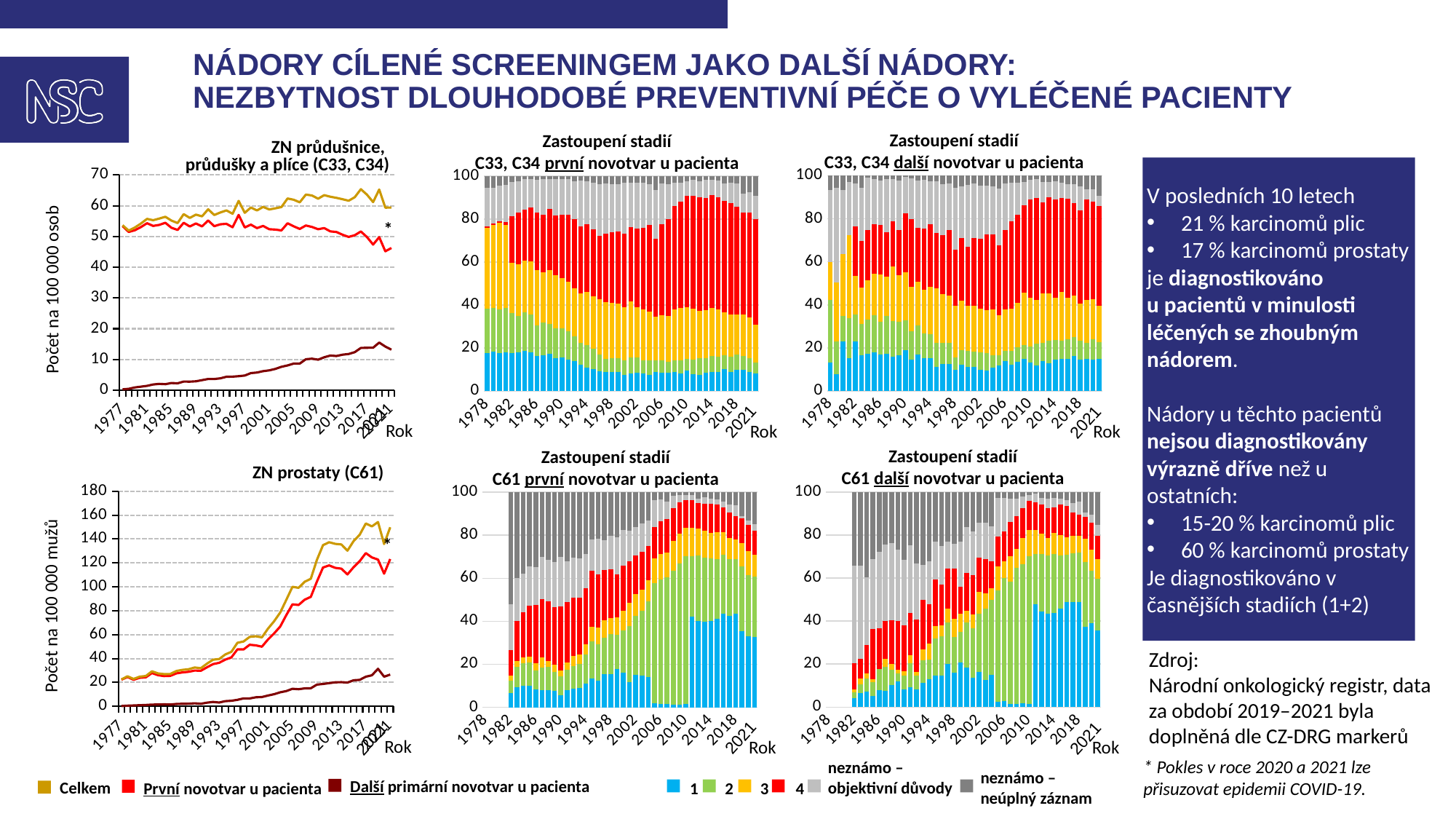

# nádory cílené screeningem jako další nádory: nezbytnost dlouhodobé preventivní péče o vyléčené pacienty
Zastoupení stadií
C33, C34 další novotvar u pacienta
Zastoupení stadií
C33, C34 první novotvar u pacienta

ZN průdušnice,
průdušky a plíce (C33, C34)

### Chart

| Category | první | další | elkem |
|---|---|---|---|
| 1977 | 53.381325 | 0.2741018 | 53.655426 |
| 1978 | 51.475254 | 0.4382116 | 51.913465 |
| 1979 | 52.027648 | 0.8821532 | 52.909802 |
| 1980 | 53.058359 | 1.1416642 | 54.200023 |
| 1981 | 54.324286 | 1.406611 | 55.730897 |
| 1982 | 53.443471 | 1.8505625 | 55.294033 |
| 1983 | 53.774135 | 2.0529653 | 55.8271 |
| 1984 | 54.46153 | 1.9547315 | 56.416261 |
| 1985 | 52.841615 | 2.3306788 | 55.172294 |
| 1986 | 52.135904 | 2.233153 | 54.369057 |
| 1987 | 54.460242 | 2.8022481 | 57.26249 |
| 1988 | 53.261962 | 2.7809001 | 56.042862 |
| 1989 | 54.235289 | 2.8854718 | 57.12076 |
| 1990 | 53.287065 | 3.2616856 | 56.548751 |
| 1991 | 55.205893 | 3.6377104 | 58.843604 |
| 1992 | 53.354361 | 3.6344933 | 56.988854 |
| 1993 | 53.965851 | 3.8526294 | 57.818481 |
| 1994 | 54.120669 | 4.3633217 | 58.48399 |
| 1995 | 52.997074 | 4.3946432 | 57.391717 |
| 1996 | 57.012106 | 4.5563152 | 61.568421 |
| 1997 | 52.93274 | 4.7653053 | 57.698045 |
| 1998 | 53.861396 | 5.556126 | 59.417522 |
| 1999 | 52.728911 | 5.7377457 | 58.466657 |
| 2000 | 53.443645 | 6.1815509 | 59.625196 |
| 2001 | 52.356216 | 6.4357164 | 58.791932 |
| 2002 | 52.250937 | 6.9112403 | 59.162177 |
| 2003 | 51.97198 | 7.6066119 | 59.578592 |
| 2004 | 54.306278 | 8.0533575 | 62.359636 |
| 2005 | 53.312009 | 8.6475674 | 61.959576 |
| 2006 | 52.461145 | 8.6493681 | 61.110513 |
| 2007 | 53.571313 | 10.065207 | 63.63652 |
| 2008 | 53.098404 | 10.239996 | 63.3384 |
| 2009 | 52.366241 | 9.9223256 | 62.288567 |
| 2010 | 52.741939 | 10.706224 | 63.448163 |
| 2011 | 51.663994 | 11.260712 | 62.924706 |
| 2012 | 51.459252 | 11.113981 | 62.573233 |
| 2013 | 50.57694 | 11.5406 | 62.117539 |
| 2014 | 49.853759 | 11.772214 | 61.625974 |
| 2015 | 50.412873 | 12.368464 | 62.781338 |
| 2016 | 51.631362 | 13.743123 | 65.374485 |
| 2017 | 49.794486 | 13.796652 | 63.591137 |
| 2018 | 47.372448 | 13.805201 | 61.177649 |
| 2019 | 49.787597 | 15.493015 | 65.280612 |
| 2020 | 45.1862613 | 14.1867104 | 59.3729717 |
| 2021 | 46.26292 | 13.16084 | 59.42376 |

### Chart

| Category | 1 | 2 | 3 | 4 | X | Y |
|---|---|---|---|---|---|---|
| 1978 | 13.333333 | 28.888889 | 17.777778 | 0.0 | 33.333333 | 6.6666667 |
| 1979 | 7.6923077 | 15.384615 | 27.472527 | 0.0 | 43.956044 | 5.4945055 |
| 1980 | 22.881356 | 11.864407 | 28.813559 | 0.0 | 29.661017 | 6.779661 |
| 1981 | 15.172414 | 18.62069 | 38.62069 | 0.0 | 24.827586 | 2.7586207 |
| 1982 | 23.036649 | 12.565445 | 17.801047 | 23.036649 | 19.895288 | 3.6649215 |
| 1983 | 16.509434 | 14.622642 | 16.981132 | 21.698113 | 24.528302 | 5.6603774 |
| 1984 | 17.326733 | 15.841584 | 18.316832 | 23.267327 | 24.257426 | 0.990099 |
| 1985 | 17.842324 | 17.427386 | 19.087137 | 23.236515 | 20.746888 | 1.659751 |
| 1986 | 16.883117 | 15.151515 | 22.077922 | 22.943723 | 20.779221 | 2.1645022 |
| 1987 | 17.241379 | 17.586207 | 18.275862 | 20.689655 | 24.827586 | 1.3793103 |
| 1988 | 15.972222 | 16.666667 | 25.347222 | 20.833333 | 19.791667 | 1.3888889 |
| 1989 | 16.722408 | 15.384615 | 21.73913 | 21.070234 | 22.742475 | 2.3411371 |
| 1990 | 18.934911 | 13.905325 | 22.189349 | 27.514793 | 16.863905 | 0.591716 |
| 1991 | 14.4 | 13.333333 | 20.533333 | 31.733333 | 18.666667 | 1.3333333 |
| 1992 | 17.066667 | 13.333333 | 20.266667 | 25.066667 | 22.133333 | 2.1333333 |
| 1993 | 15.326633 | 11.306533 | 20.351759 | 28.643216 | 22.361809 | 2.0100503 |
| 1994 | 15.077605 | 11.308204 | 21.95122 | 29.046563 | 19.955654 | 2.6607539 |
| 1995 | 11.013216 | 11.453744 | 25.110132 | 25.770925 | 24.008811 | 2.6431718 |
| 1996 | 12.553191 | 9.787234 | 22.765957 | 27.446809 | 23.404255 | 4.0425532 |
| 1997 | 12.423625 | 9.7759674 | 21.995927 | 30.549898 | 21.792261 | 3.4623218 |
| 1998 | 9.965035 | 5.7692308 | 23.951049 | 25.874126 | 28.846154 | 5.5944056 |
| 1999 | 12.033898 | 6.9491525 | 23.050847 | 29.152542 | 23.728814 | 5.0847458 |
| 2000 | 11.181102 | 7.5590551 | 20.944882 | 27.244094 | 28.818898 | 4.2519685 |
| 2001 | 11.246201 | 7.1428571 | 21.12462 | 31.458967 | 25.531915 | 3.4954407 |
| 2002 | 9.787234 | 8.0851064 | 20.283688 | 32.624113 | 24.680851 | 4.5390071 |
| 2003 | 9.5360825 | 8.1185567 | 19.974227 | 35.180412 | 22.680412 | 4.5103093 |
| 2004 | 10.705596 | 5.7177616 | 21.532847 | 34.793187 | 22.384428 | 4.86618 |
| 2005 | 11.751412 | 4.9717514 | 18.531073 | 32.316384 | 26.327684 | 6.1016949 |
| 2006 | 13.851351 | 4.6171171 | 19.481982 | 36.824324 | 21.509009 | 3.7162162 |
| 2007 | 12.127045 | 6.5447546 | 19.538017 | 40.712223 | 17.805582 | 3.2723773 |
| 2008 | 13.576779 | 6.6479401 | 20.692884 | 41.104869 | 14.794007 | 3.1835206 |
| 2009 | 14.985591 | 6.4361191 | 24.399616 | 40.634006 | 10.758886 | 2.7857829 |
| 2010 | 13.321492 | 7.4600355 | 22.557726 | 45.559503 | 9.1474245 | 1.9538188 |
| 2011 | 11.928934 | 9.9830795 | 20.389171 | 47.377327 | 8.8832487 | 1.4382403 |
| 2012 | 13.869863 | 8.5616438 | 22.859589 | 42.294521 | 9.6746575 | 2.739726 |
| 2013 | 12.695796 | 10.55235 | 22.176422 | 44.435284 | 7.3371805 | 2.8029678 |
| 2014 | 14.527845 | 9.1202583 | 19.612591 | 45.682002 | 8.4745763 | 2.582728 |
| 2015 | 14.877301 | 8.5889571 | 22.699387 | 43.558282 | 7.0552147 | 3.2208589 |
| 2016 | 14.807163 | 9.2975207 | 19.146006 | 46.212121 | 6.6115702 | 3.9256198 |
| 2017 | 16.221766 | 8.8295688 | 19.301848 | 42.915811 | 8.8980151 | 3.8329911 |
| 2018 | 14.451261 | 8.793456 | 17.382413 | 43.149284 | 11.31561 | 4.9079755 |
| 2019 | 14.821537 | 7.5015124 | 20.084694 | 46.46098 | 4.8396854 | 6.291591 |
| 2020 | 14.690382 | 9.4202899 | 18.642951 | 45.191041 | 5.9288538 | 6.1264822 |
| 2021 | 14.7612156 | 8.03183792 | 16.9319826 | 46.3096961 | 4.70332851 | 9.26193922 |

### Chart

| Category | 1 | 2 | 3 | 4 | X | Y |
|---|---|---|---|---|---|---|
| 1978 | 17.763905 | 20.639425 | 37.570942 | 0.6053727 | 17.972002 | 5.4483541 |
| 1979 | 18.241103 | 20.551519 | 38.326812 | 0.6521334 | 16.862307 | 5.3661263 |
| 1980 | 17.61488 | 20.368344 | 40.244347 | 0.7111597 | 16.520788 | 4.5404814 |
| 1981 | 18.017857 | 20.517857 | 38.821429 | 1.0892857 | 17.5 | 4.0535714 |
| 1982 | 17.585207 | 18.582306 | 23.404641 | 21.754895 | 15.989848 | 2.6831037 |
| 1983 | 18.062309 | 17.017828 | 23.860976 | 23.896993 | 14.730776 | 2.4311183 |
| 1984 | 18.781095 | 17.839375 | 23.933902 | 23.827292 | 14.01919 | 1.5991471 |
| 1985 | 17.862372 | 17.770864 | 24.633968 | 25.183016 | 13.250366 | 1.2994143 |
| 1986 | 16.298906 | 14.407565 | 25.477471 | 26.831077 | 15.353236 | 1.6317449 |
| 1987 | 16.767211 | 15.081618 | 23.403123 | 26.596877 | 16.554294 | 1.5968772 |
| 1988 | 17.31327 | 14.086294 | 24.746193 | 28.462654 | 14.104423 | 1.2871646 |
| 1989 | 15.284698 | 13.879004 | 24.697509 | 27.846975 | 16.797153 | 1.4946619 |
| 1990 | 15.827599 | 13.219848 | 23.505976 | 29.500181 | 16.388989 | 1.5574067 |
| 1991 | 14.725004 | 13.266561 | 22.720084 | 31.312599 | 16.376735 | 1.599016 |
| 1992 | 13.987284 | 11.37148 | 22.470481 | 32.007266 | 17.765668 | 2.3978202 |
| 1993 | 12.107623 | 10.421525 | 22.90583 | 30.995516 | 21.61435 | 1.955157 |
| 1994 | 10.940293 | 10.314623 | 25.044691 | 31.283518 | 20.092957 | 2.3239185 |
| 1995 | 10.26484 | 9.4246575 | 24.401826 | 31.159817 | 21.570776 | 3.1780822 |
| 1996 | 9.1991158 | 7.6687638 | 25.981976 | 29.416766 | 23.907499 | 3.82588 |
| 1997 | 8.8375504 | 6.1972864 | 26.475981 | 31.774844 | 23.193986 | 3.520352 |
| 1998 | 8.908927 | 6.4021641 | 25.716862 | 32.732191 | 22.506763 | 3.7330929 |
| 1999 | 8.9450387 | 6.2891922 | 25.525636 | 33.530063 | 21.836961 | 3.8731096 |
| 2000 | 7.6867031 | 6.575592 | 24.826958 | 34.134791 | 23.788707 | 2.9872495 |
| 2001 | 8.0515599 | 7.4537642 | 26.284327 | 34.373249 | 20.81076 | 3.0263404 |
| 2002 | 8.4615385 | 7.1294559 | 23.489681 | 36.435272 | 21.294559 | 3.1894934 |
| 2003 | 8.2987552 | 5.9788759 | 23.632591 | 38.042248 | 20.897774 | 3.1497548 |
| 2004 | 7.7034097 | 6.6390041 | 22.569006 | 40.285044 | 18.92477 | 3.878766 |
| 2005 | 8.7793255 | 5.6085044 | 20.252933 | 36.143695 | 22.708944 | 6.5065982 |
| 2006 | 8.5777943 | 5.8670628 | 20.813219 | 42.424805 | 18.826587 | 3.490531 |
| 2007 | 8.517179 | 5.2079566 | 21.24774 | 44.954792 | 16.238698 | 3.8336347 |
| 2008 | 8.8299025 | 5.6157458 | 23.510293 | 48.230408 | 10.816179 | 2.997472 |
| 2009 | 8.3727703 | 5.8791409 | 24.444849 | 49.417546 | 8.8824172 | 3.0032763 |
| 2010 | 9.500631 | 5.4263566 | 24.121147 | 51.829818 | 6.6702722 | 2.4517757 |
| 2011 | 7.7263507 | 6.9887516 | 23.603172 | 52.461737 | 7.5972709 | 1.6227181 |
| 2012 | 7.5258876 | 7.6553254 | 22.189349 | 52.847633 | 7.3409763 | 2.4408284 |
| 2013 | 8.4085779 | 6.8472536 | 22.535741 | 51.805869 | 8.4838224 | 1.9187359 |
| 2014 | 8.9193825 | 7.3756432 | 22.317515 | 52.487136 | 7.0135315 | 1.8867925 |
| 2015 | 8.7676388 | 7.074318 | 22.182502 | 52.19191 | 7.5446849 | 2.2389464 |
| 2016 | 10.247479 | 6.5444546 | 19.945005 | 51.585701 | 8.3226398 | 3.3547204 |
| 2017 | 9.0460838 | 7.035843 | 19.590366 | 51.564574 | 9.7098426 | 3.0532903 |
| 2018 | 10.071514 | 6.8931267 | 18.533969 | 50.238379 | 10.846246 | 3.416766 |
| 2019 | 9.939759 | 6.438253 | 19.239458 | 47.307982 | 8.9796687 | 8.0948795 |
| 2020 | 8.7487073 | 6.4736298 | 18.986556 | 48.93485 | 9.3485005 | 7.5077559 |
| 2021 | 8.21325648 | 5.22848909 | 17.5174969 | 48.8472622 | 10.9921779 | 9.20131741 |
V posledních 10 letech
21 % karcinomů plic
17 % karcinomů prostaty
je diagnostikováno
u pacientů v minulosti léčených se zhoubným nádorem.

Nádory u těchto pacientů nejsou diagnostikovány výrazně dříve než u ostatních:
15-20 % karcinomů plic
60 % karcinomů prostaty
Je diagnostikováno v časnějších stadiích (1+2)
*
Počet na 100 000 osob
2021
2021
2021
Rok
Rok
Rok
Zastoupení stadií
C61 další novotvar u pacienta
Zastoupení stadií
C61 první novotvar u pacienta

ZN prostaty (C61)

### Chart

| Category | první | další | elkem |
|---|---|---|---|
| 1977 | 22.24934 | 0.2624695 | 22.511809 |
| 1978 | 24.535916 | 0.5621977 | 25.098114 |
| 1979 | 22.199199 | 0.719326 | 22.918525 |
| 1980 | 23.881849 | 0.936934 | 24.818783 |
| 1981 | 24.251786 | 1.1205446 | 25.372331 |
| 1982 | 27.833024 | 1.4585863 | 29.291611 |
| 1983 | 26.052387 | 1.5172271 | 27.569614 |
| 1984 | 25.307852 | 1.6552811 | 26.963133 |
| 1985 | 25.48387 | 1.5342126 | 27.018082 |
| 1986 | 27.575283 | 2.0109051 | 29.586188 |
| 1987 | 28.372266 | 2.1289147 | 30.50118 |
| 1988 | 28.881225 | 2.1665888 | 31.047814 |
| 1989 | 29.948789 | 2.5222123 | 32.471002 |
| 1990 | 29.762815 | 2.1443522 | 31.907167 |
| 1991 | 32.616503 | 3.0577972 | 35.6743 |
| 1992 | 35.314816 | 3.67322 | 38.988036 |
| 1993 | 36.396615 | 3.1891887 | 39.585804 |
| 1994 | 39.052792 | 4.3214971 | 43.374289 |
| 1995 | 40.954845 | 4.6412836 | 45.596129 |
| 1996 | 47.700077 | 5.463972 | 53.164049 |
| 1997 | 47.599745 | 6.6460022 | 54.245748 |
| 1998 | 51.502952 | 6.5901411 | 58.093093 |
| 1999 | 51.011199 | 7.5757227 | 58.586922 |
| 2000 | 49.906727 | 7.7810489 | 57.687776 |
| 2001 | 55.935477 | 9.0581329 | 64.99361 |
| 2002 | 61.011989 | 10.172022 | 71.184011 |
| 2003 | 66.704387 | 11.754786 | 78.459173 |
| 2004 | 76.412034 | 12.772214 | 89.184248 |
| 2005 | 85.326095 | 14.705178 | 100.03127 |
| 2006 | 84.798845 | 14.342595 | 99.141439 |
| 2007 | 89.22167 | 14.995738 | 104.21741 |
| 2008 | 91.603674 | 15.136901 | 106.74058 |
| 2009 | 104.35862 | 18.192377 | 122.55099 |
| 2010 | 116.12581 | 18.698717 | 134.82453 |
| 2011 | 117.91169 | 19.386731 | 137.29842 |
| 2012 | 115.87097 | 20.073968 | 135.94494 |
| 2013 | 115.19646 | 20.22622 | 135.42268 |
| 2014 | 110.38574 | 19.84854 | 130.23428 |
| 2015 | 116.38452 | 21.813653 | 138.19818 |
| 2016 | 121.3939 | 22.125888 | 143.51979 |
| 2017 | 128.19787 | 24.79081 | 152.98868 |
| 2018 | 124.56091 | 25.963731 | 150.52464 |
| 2019 | 122.77282 | 31.42558 | 154.1984 |
| 2020 | 110.993978 | 24.7811974 | 135.775176 |
| 2021 | 123.2519 | 26.55608 | 149.808 |

### Chart

| Category | 1 | 2 | 3 | 4 | X | Y |
|---|---|---|---|---|---|---|
| 1978 | None | None | None | None | None | None |
| 1979 | None | None | None | None | None | None |
| 1980 | None | None | None | None | None | None |
| 1981 | None | None | None | None | None | None |
| 1982 | 4.109589 | 2.739726 | 1.369863 | 12.328767 | 45.205479 | 34.246575 |
| 1983 | 6.5789474 | 3.9473684 | 2.6315789 | 9.2105263 | 43.421053 | 34.210526 |
| 1984 | 7.2289157 | 6.0240964 | 2.4096386 | 13.253012 | 31.325301 | 39.759036 |
| 1985 | 5.1948052 | 6.4935065 | 1.2987013 | 23.376623 | 32.467532 | 31.168831 |
| 1986 | 7.9207921 | 9.9009901 | 0.0 | 18.811881 | 35.643564 | 27.722772 |
| 1987 | 7.4766355 | 11.214953 | 3.7383178 | 17.757009 | 35.514019 | 24.299065 |
| 1988 | 10.091743 | 7.3394495 | 2.7522936 | 20.183486 | 35.779817 | 23.853211 |
| 1989 | 11.811024 | 3.9370079 | 1.5748031 | 22.834646 | 33.070866 | 26.771654 |
| 1990 | 8.3333333 | 6.4814815 | 1.8518519 | 21.296296 | 30.555556 | 31.481481 |
| 1991 | 9.1503268 | 11.111111 | 3.9215686 | 19.607843 | 31.372549 | 24.836601 |
| 1992 | 8.1521739 | 6.5217391 | 1.6304348 | 24.456522 | 26.086957 | 33.152174 |
| 1993 | 11.25 | 10.625 | 5.0 | 23.125 | 16.25 | 33.75 |
| 1994 | 12.903226 | 9.2165899 | 7.3732719 | 18.43318 | 19.815668 | 32.258065 |
| 1995 | 14.592275 | 17.167382 | 6.0085837 | 21.459227 | 17.596567 | 23.175966 |
| 1996 | 14.59854 | 18.248175 | 5.1094891 | 18.978102 | 17.883212 | 25.182482 |
| 1997 | 20.12012 | 19.219219 | 6.6066066 | 18.318318 | 12.612613 | 23.123123 |
| 1998 | 16.060606 | 16.666667 | 8.1818182 | 23.636364 | 11.212121 | 24.242424 |
| 1999 | 20.844327 | 14.248021 | 8.1794195 | 12.664908 | 21.108179 | 22.955145 |
| 2000 | 18.508997 | 20.822622 | 5.3984576 | 17.48072 | 21.336761 | 16.452442 |
| 2001 | 13.747228 | 22.838137 | 6.6518847 | 18.181818 | 20.177384 | 18.403548 |
| 2002 | 16.435644 | 26.930693 | 10.29703 | 15.841584 | 16.237624 | 14.257426 |
| 2003 | 12.671233 | 33.219178 | 6.8493151 | 16.09589 | 16.780822 | 14.383562 |
| 2004 | 15.11811 | 34.645669 | 5.3543307 | 12.755906 | 16.062992 | 16.062992 |
| 2005 | 2.5885559 | 51.771117 | 11.035422 | 13.760218 | 17.983651 | 2.8610354 |
| 2006 | 2.7816412 | 57.301808 | 7.7885953 | 13.769124 | 15.577191 | 2.7816412 |
| 2007 | 1.321004 | 56.935271 | 11.889036 | 15.852048 | 10.832232 | 3.1704095 |
| 2008 | 1.4211886 | 63.178295 | 9.0439276 | 15.116279 | 8.0103359 | 3.2299742 |
| 2009 | 1.814301 | 64.674493 | 12.273212 | 13.767343 | 5.4429029 | 2.0277481 |
| 2010 | 1.4507772 | 68.704663 | 12.020725 | 13.782383 | 2.5906736 | 1.4507772 |
| 2011 | 47.647648 | 23.523524 | 11.111111 | 13.013013 | 3.8038038 | 0.9009009 |
| 2012 | 44.401544 | 26.640927 | 9.4594595 | 13.706564 | 2.992278 | 2.7992278 |
| 2013 | 43.390805 | 27.011494 | 8.3333333 | 13.601533 | 4.5977011 | 3.0651341 |
| 2014 | 43.859649 | 27.192982 | 9.8440546 | 11.988304 | 4.288499 | 2.8265107 |
| 2015 | 45.752212 | 24.60177 | 9.7345133 | 13.982301 | 2.8318584 | 3.0973451 |
| 2016 | 48.738033 | 22.193211 | 7.9199304 | 14.708442 | 2.6109661 | 3.8294169 |
| 2017 | 48.87684 | 22.695585 | 8.2106894 | 10.689388 | 4.4926414 | 5.0348567 |
| 2018 | 48.895434 | 22.827688 | 7.8792342 | 9.7201767 | 6.0382916 | 4.6391753 |
| 2019 | 37.16707 | 30.326877 | 10.714286 | 10.290557 | 1.8765133 | 9.6246973 |
| 2020 | 38.944147 | 24.407039 | 9.8699311 | 12.318286 | 3.7490436 | 10.711553 |
| 2021 | 35.6622999 | 23.944687 | 9.24308588 | 10.8442504 | 4.87627365 | 15.4294032 |

### Chart

| Category | 1 | 2 | 3 | 4 | X | Y |
|---|---|---|---|---|---|---|
| 1978 | None | None | None | None | None | None |
| 1979 | None | None | None | None | None | None |
| 1980 | None | None | None | None | None | None |
| 1981 | None | None | None | None | None | None |
| 1982 | 6.6762383 | 5.7430007 | 2.3689878 | 11.916726 | 21.105528 | 52.189519 |
| 1983 | 9.348659 | 9.348659 | 2.835249 | 18.62069 | 19.846743 | 40.0 |
| 1984 | 10.00788 | 10.559496 | 2.7580772 | 20.882585 | 18.045705 | 37.746257 |
| 1985 | 10.007819 | 10.867866 | 2.814699 | 23.612197 | 18.295543 | 34.401876 |
| 1986 | 8.1588448 | 9.0974729 | 3.1768953 | 27.075812 | 17.617329 | 34.873646 |
| 1987 | 7.8541374 | 10.448808 | 4.7685835 | 27.349229 | 19.354839 | 30.224404 |
| 1988 | 8.0523056 | 10.736407 | 2.6841019 | 27.666896 | 19.270475 | 31.589814 |
| 1989 | 7.4933687 | 8.8859416 | 3.3819629 | 26.790451 | 21.087533 | 32.360743 |
| 1990 | 5.6037358 | 8.6724483 | 2.7351568 | 29.953302 | 23.082055 | 29.953302 |
| 1991 | 8.1495098 | 9.252451 | 3.370098 | 28.063725 | 18.995098 | 32.169118 |
| 1992 | 8.7054833 | 10.401357 | 4.7484454 | 27.020916 | 18.824194 | 30.299604 |
| 1993 | 8.871851 | 11.391019 | 4.3263965 | 26.341731 | 18.291347 | 30.777656 |
| 1994 | 11.167772 | 13.411525 | 4.7424783 | 26.058134 | 15.91025 | 28.709842 |
| 1995 | 13.229572 | 17.412451 | 6.7607004 | 26.215953 | 14.542802 | 21.838521 |
| 1996 | 12.458194 | 16.847826 | 7.8595318 | 24.58194 | 16.513378 | 21.73913 |
| 1997 | 15.303983 | 16.897275 | 8.1341719 | 23.438155 | 13.794549 | 22.431866 |
| 1998 | 15.316014 | 18.57309 | 7.7549438 | 22.489337 | 15.626212 | 20.240403 |
| 1999 | 17.633229 | 16.144201 | 8.1112853 | 19.984326 | 17.00627 | 21.12069 |
| 2000 | 16.152305 | 19.478958 | 9.2184369 | 21.002004 | 16.633267 | 17.51503 |
| 2001 | 11.849192 | 25.960503 | 10.628366 | 19.533214 | 14.039497 | 17.989228 |
| 2002 | 14.955431 | 27.698911 | 10.102344 | 17.992737 | 13.106636 | 16.143942 |
| 2003 | 14.695232 | 30.32589 | 9.5051298 | 17.773084 | 13.186482 | 14.514182 |
| 2004 | 14.161621 | 35.009213 | 9.9499868 | 15.819953 | 11.950513 | 13.108713 |
| 2005 | 1.9253346 | 55.858183 | 11.411129 | 14.604367 | 12.373797 | 3.8271895 |
| 2006 | 1.717243 | 57.868737 | 11.714891 | 15.149377 | 10.25641 | 3.2933427 |
| 2007 | 1.598579 | 58.74778 | 11.656306 | 15.497336 | 8.259325 | 4.240675 |
| 2008 | 1.3023057 | 62.169086 | 13.83433 | 15.243382 | 5.5935098 | 1.8573868 |
| 2009 | 1.0790698 | 65.711628 | 13.804651 | 14.511628 | 3.5162791 | 1.3767442 |
| 2010 | 1.4183214 | 68.947105 | 13.182046 | 12.681462 | 2.369431 | 1.4016352 |
| 2011 | 42.116524 | 27.978934 | 13.347597 | 12.804477 | 2.3206057 | 1.4318631 |
| 2012 | 40.167224 | 30.518395 | 12.257525 | 12.073579 | 2.090301 | 2.8929766 |
| 2013 | 39.942819 | 29.566095 | 12.731248 | 12.428523 | 3.0104272 | 2.320888 |
| 2014 | 40.203295 | 29.039607 | 11.969856 | 13.301788 | 2.4360322 | 3.0494217 |
| 2015 | 41.068171 | 27.815558 | 12.390114 | 12.920882 | 2.4050423 | 3.4002322 |
| 2016 | 43.607234 | 27.442893 | 10.247462 | 11.564086 | 2.9029188 | 4.2354061 |
| 2017 | 42.600359 | 26.437987 | 9.676453 | 11.758538 | 3.8346315 | 5.6920312 |
| 2018 | 43.637759 | 25.387567 | 9.1174213 | 10.652341 | 5.218726 | 5.9861857 |
| 2019 | 35.249458 | 30.322281 | 10.722033 | 11.496746 | 1.1775643 | 11.031918 |
| 2020 | 33.173898 | 28.425009 | 11.018107 | 12.145542 | 2.0327981 | 13.204646 |
| 2021 | 32.6642622 | 28.1323506 | 10.1144739 | 11.2905755 | 2.83832523 | 14.9600125 |
*
Počet na 100 000 mužů
Zdroj:
Národní onkologický registr, data za období 2019–2021 byla doplněná dle CZ-DRG markerů
2021
2021
2021
Rok
Rok
Rok
* Pokles v roce 2020 a 2021 lze přisuzovat epidemii COVID-19.
neznámo –
objektivní důvody
neznámo –
neúplný záznam
       1       2       3       4

Další primární novotvar u pacienta
Celkem
První novotvar u pacienta